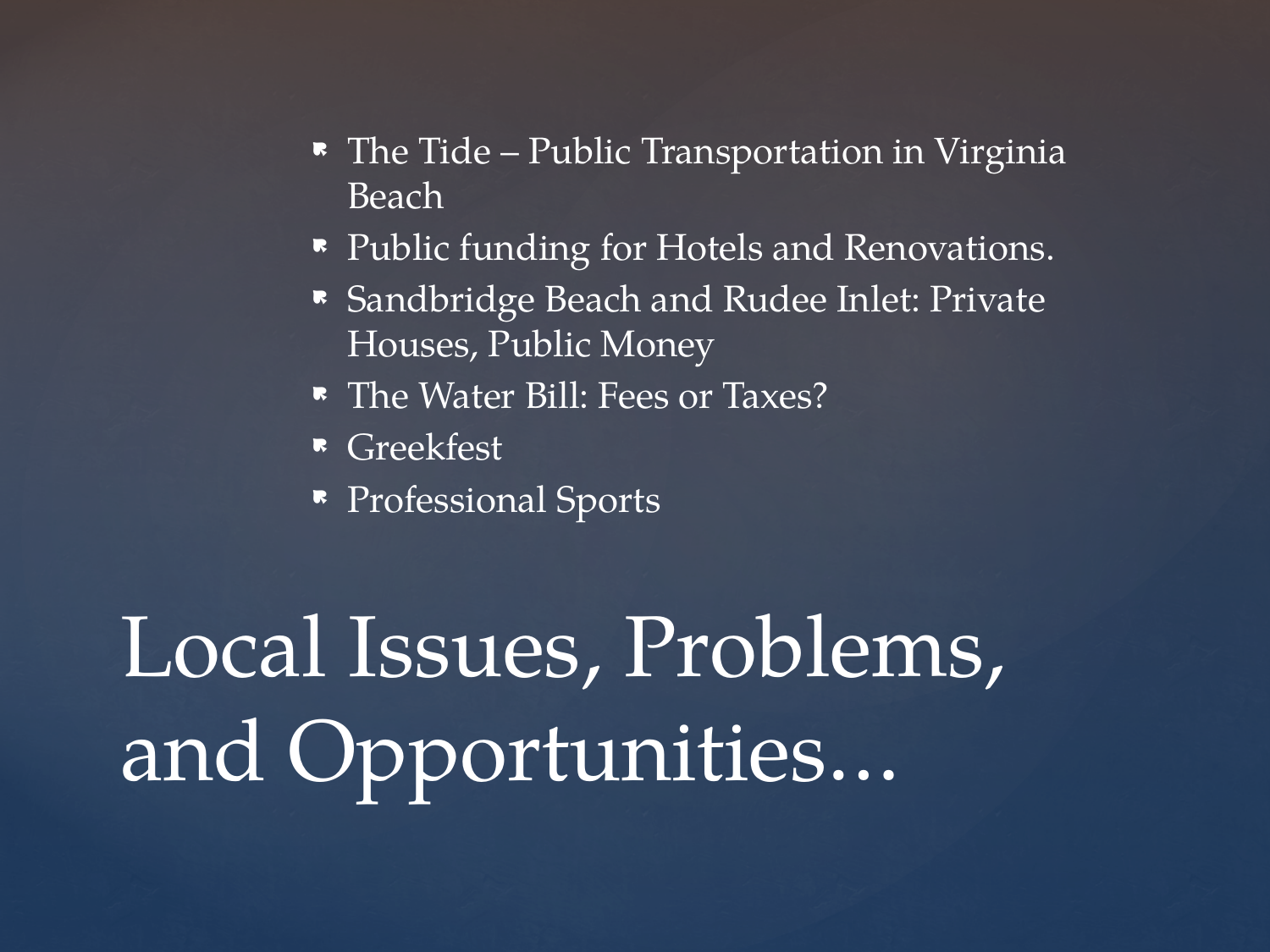

The Tide – Public Transportation in Virginia Beach
Public funding for Hotels and Renovations.
Sandbridge Beach and Rudee Inlet: Private Houses, Public Money
The Water Bill: Fees or Taxes?
Greekfest
Professional Sports

# Local Issues, Problems, and Opportunities…